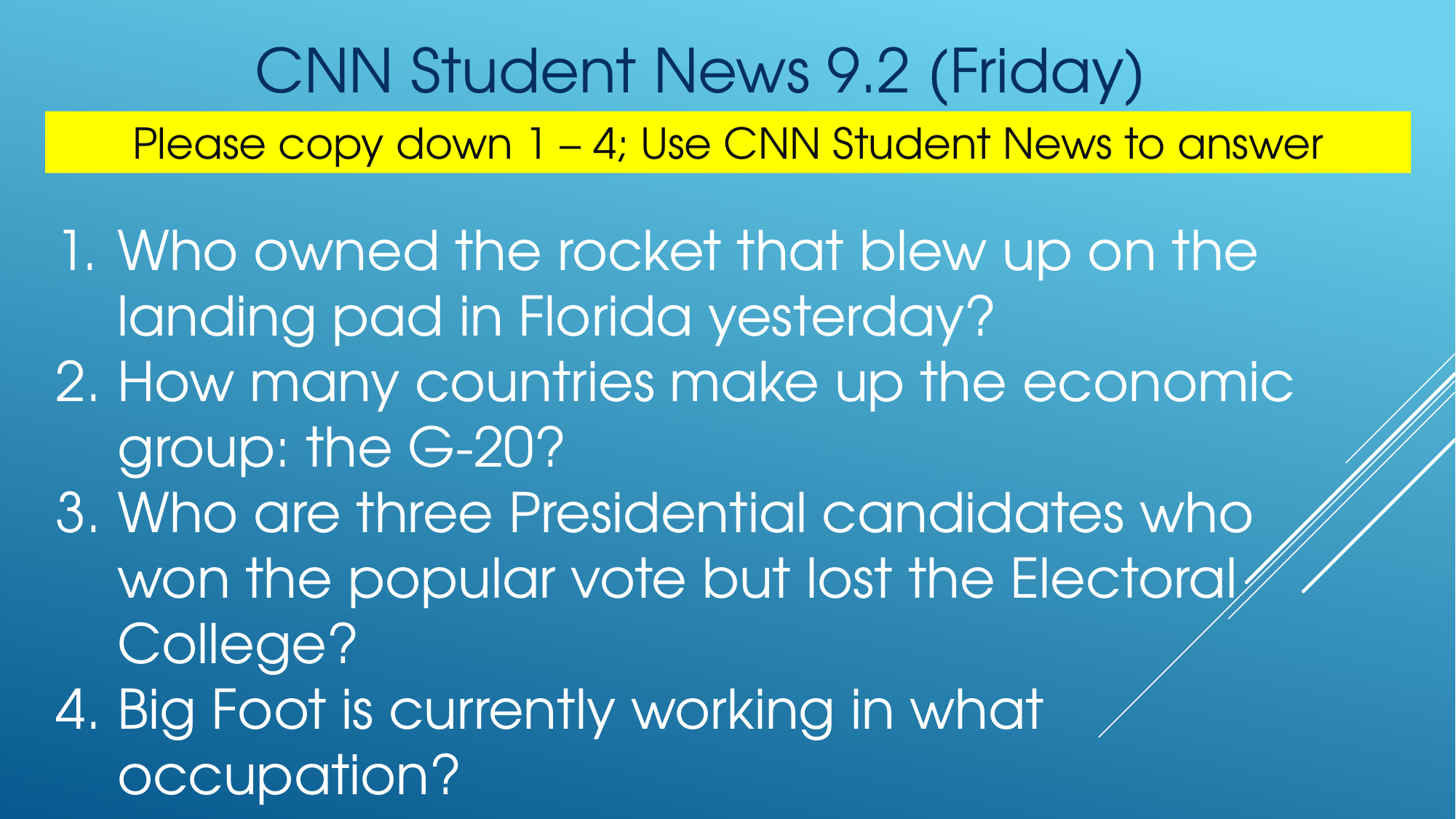

CNN Student News 9.2 (Friday)
Please copy down 1 – 4; Use CNN Student News to answer
Who owned the rocket that blew up on the landing pad in Florida yesterday?
How many countries make up the economic group: the G-20?
Who are three Presidential candidates who won the popular vote but lost the Electoral College?
Big Foot is currently working in what occupation?